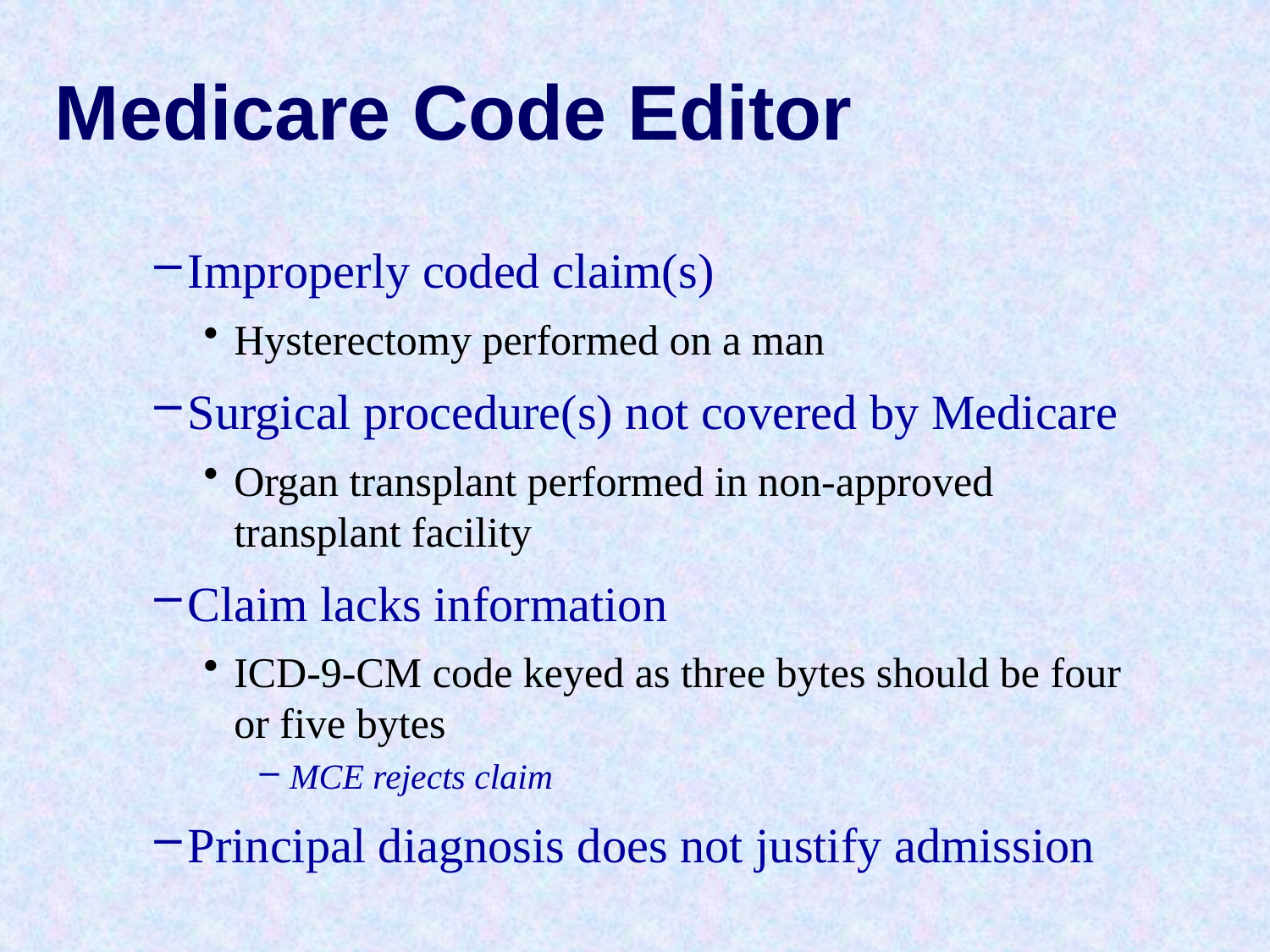

# Medicare Code Editor
Improperly coded claim(s)
Hysterectomy performed on a man
Surgical procedure(s) not covered by Medicare
Organ transplant performed in non-approved transplant facility
Claim lacks information
ICD-9-CM code keyed as three bytes should be four or five bytes
MCE rejects claim
Principal diagnosis does not justify admission